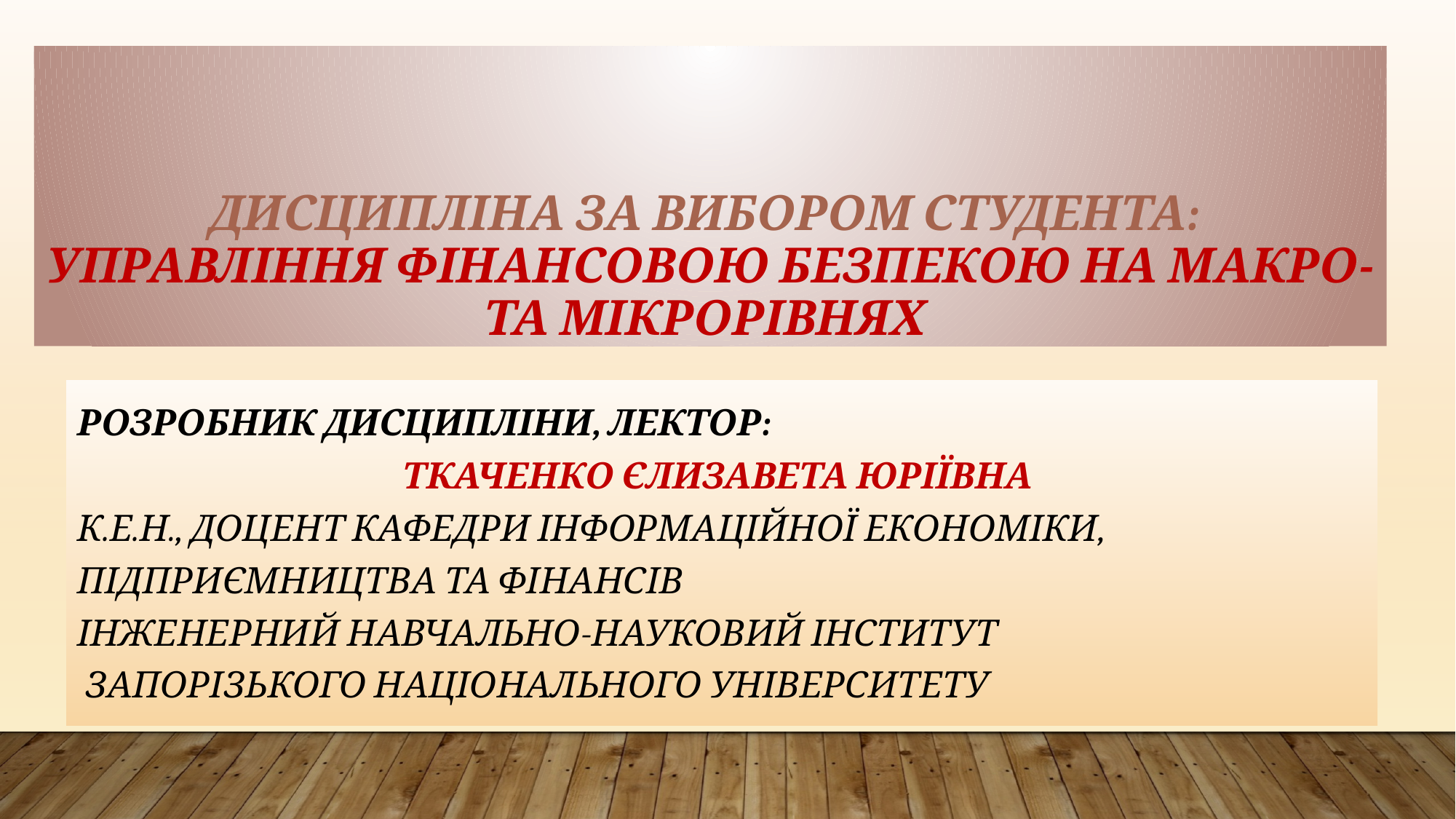

# ДИСЦИПЛІНА ЗА ВИБОРОМ СТУДЕНТА: УПРАВЛІННЯ ФІНАНСОВОЮ БЕЗПЕКОЮ НА МАКРО- ТА МІКРОРІВНЯХ
розробник дисципліни, лектор:
ТКАЧЕНКО ЄЛИЗАВЕТА ЮРІЇВНА
к.е.н., доцент кафедри інформаційної економіки, підприємництва та фінансів
Інженерний навчально-науковИЙ інститут
 Запорізького національного університету